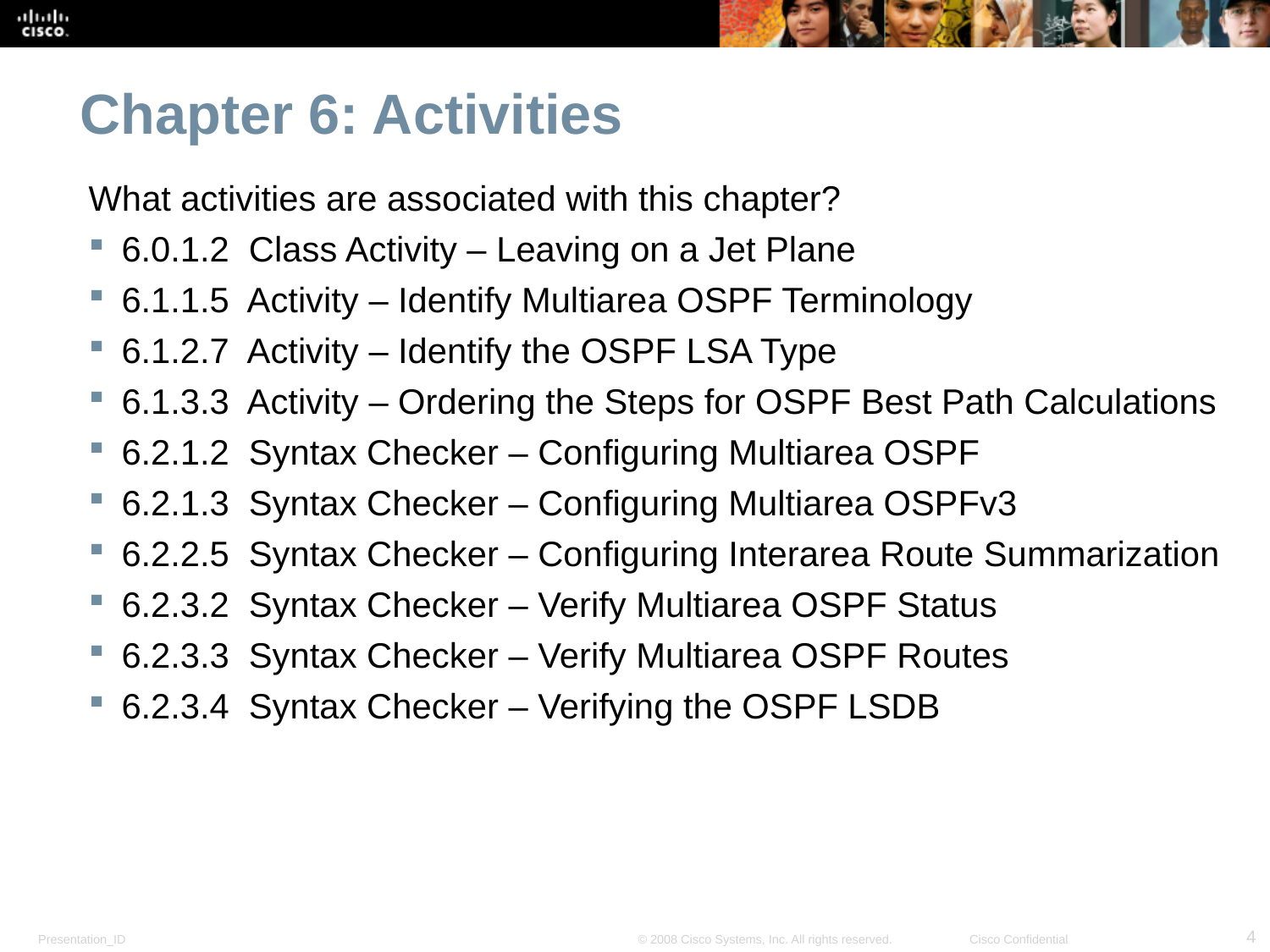

Chapter 6: Activities
What activities are associated with this chapter?
6.0.1.2  Class Activity – Leaving on a Jet Plane
6.1.1.5  Activity – Identify Multiarea OSPF Terminology
6.1.2.7  Activity – Identify the OSPF LSA Type
6.1.3.3  Activity – Ordering the Steps for OSPF Best Path Calculations
6.2.1.2  Syntax Checker – Configuring Multiarea OSPF
6.2.1.3  Syntax Checker – Configuring Multiarea OSPFv3
6.2.2.5  Syntax Checker – Configuring Interarea Route Summarization
6.2.3.2  Syntax Checker – Verify Multiarea OSPF Status
6.2.3.3  Syntax Checker – Verify Multiarea OSPF Routes
6.2.3.4  Syntax Checker – Verifying the OSPF LSDB